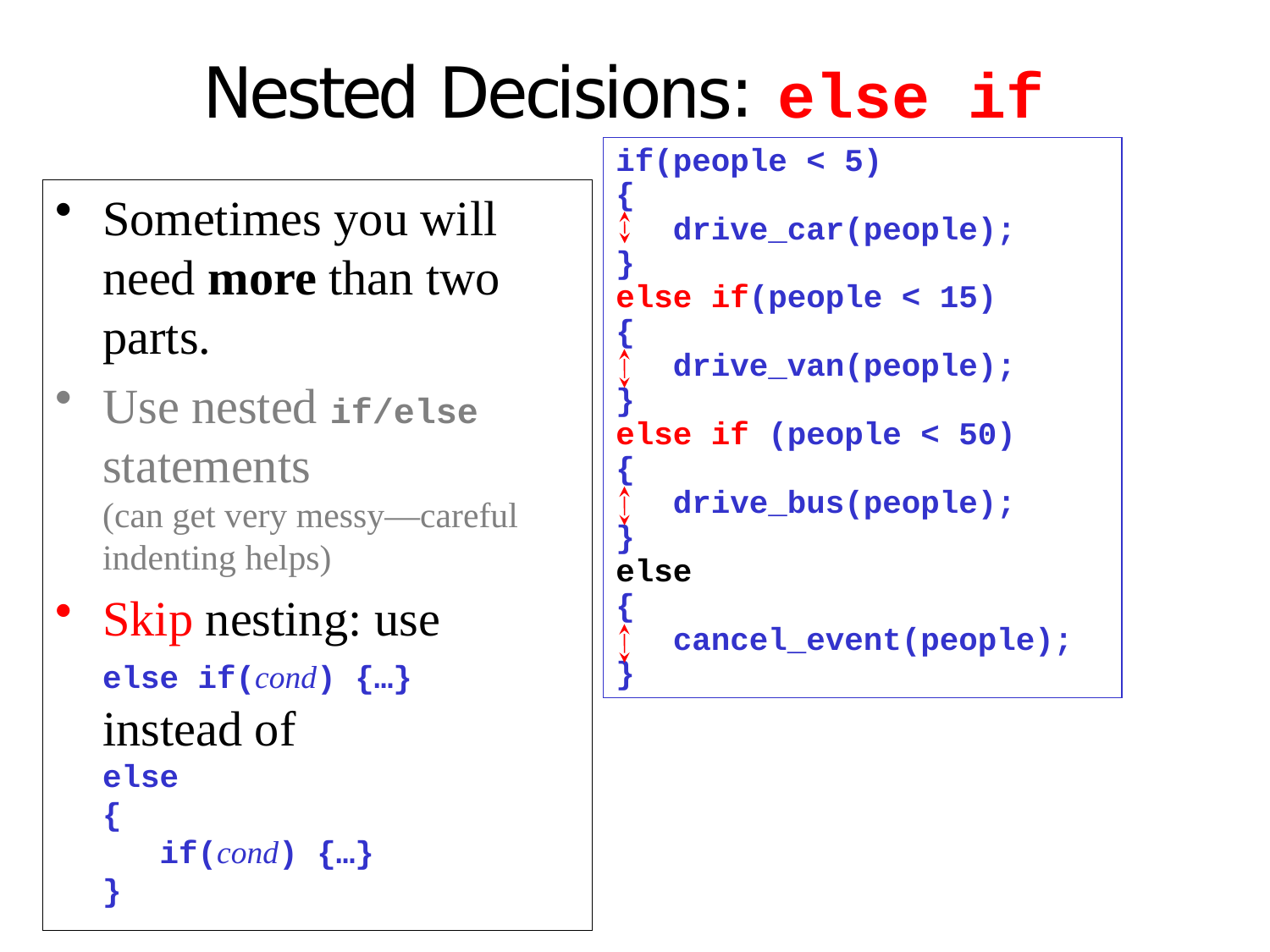

# Nested Decisions: else if
if(people < 5)
{
   drive_car(people);
}
else if(people < 15)
{
   drive_van(people);
}
else if (people < 50)
{
   drive_bus(people);
}
else
{
   cancel_event(people);
}
Sometimes you will need more than two parts.
Use nested if/else statements
(can get very messy—careful indenting helps)
Skip nesting: use
else if(cond) {…}
instead of
else
{
   if(cond) {…}
}